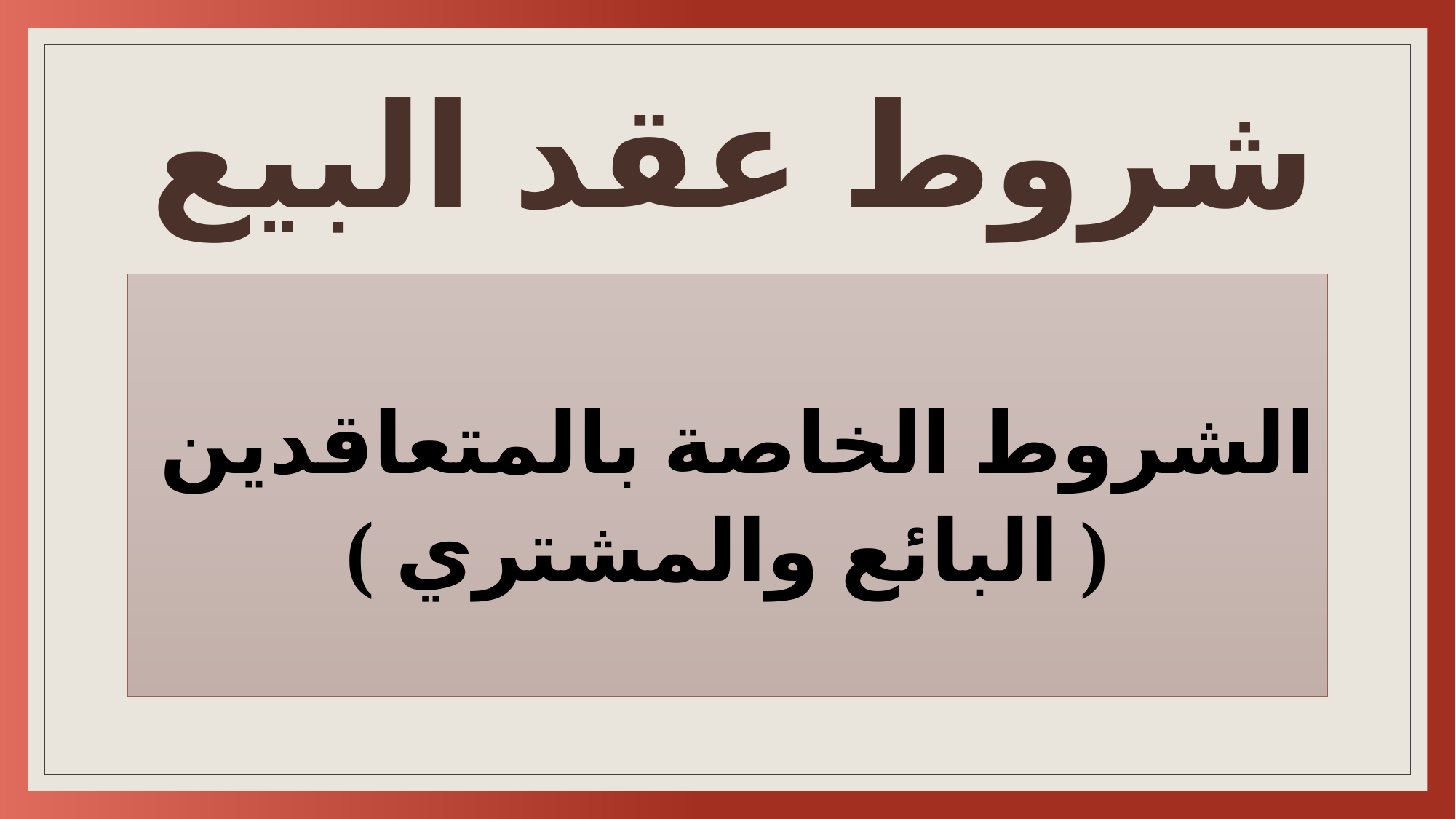

# شروط عقد البيع

الشروط الخاصة بالمتعاقدين
( البائع والمشتري )